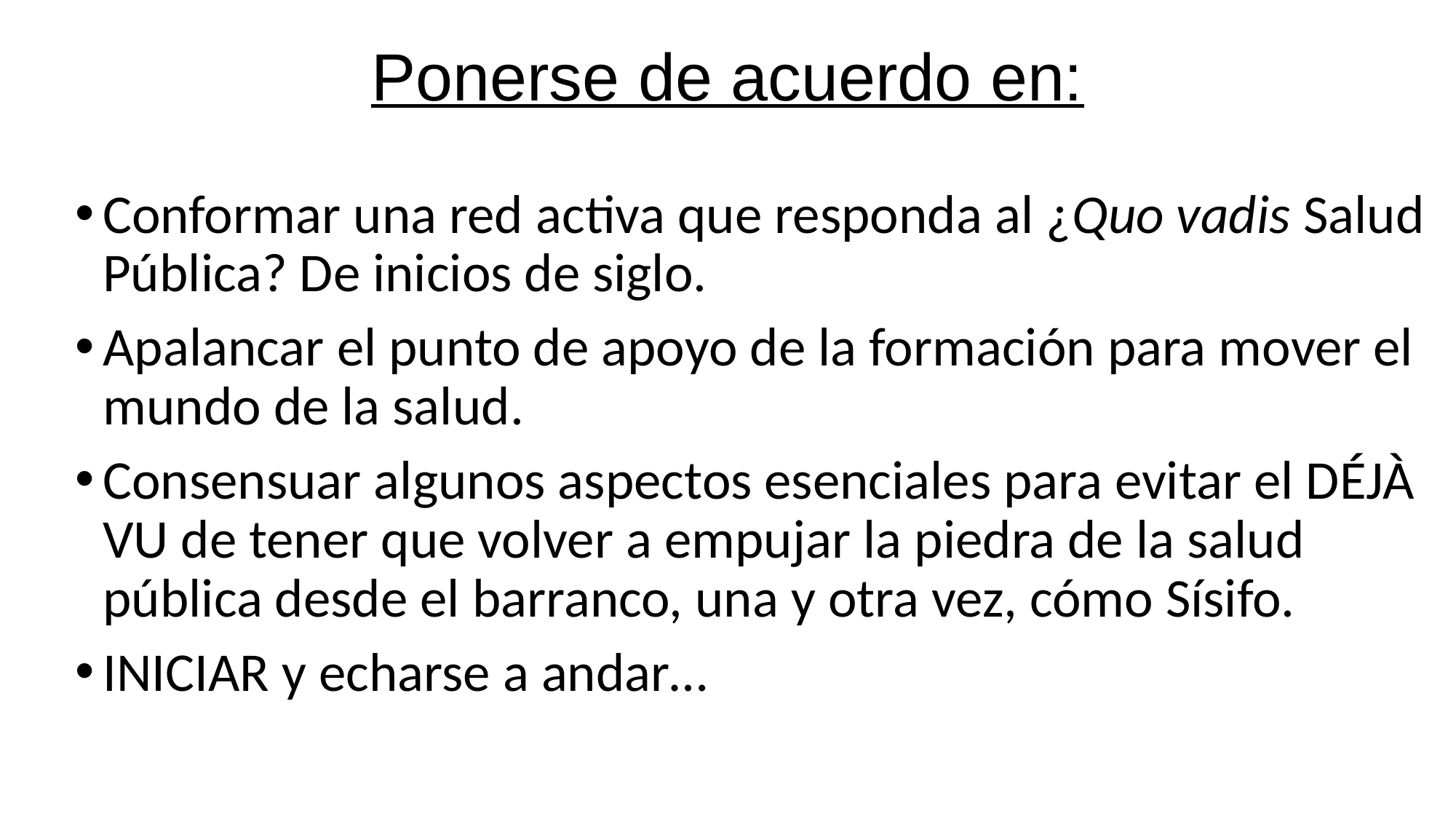

# Ponerse de acuerdo en:
Conformar una red activa que responda al ¿Quo vadis Salud Pública? De inicios de siglo.
Apalancar el punto de apoyo de la formación para mover el mundo de la salud.
Consensuar algunos aspectos esenciales para evitar el DÉJÀ VU de tener que volver a empujar la piedra de la salud pública desde el barranco, una y otra vez, cómo Sísifo.
INICIAR y echarse a andar…